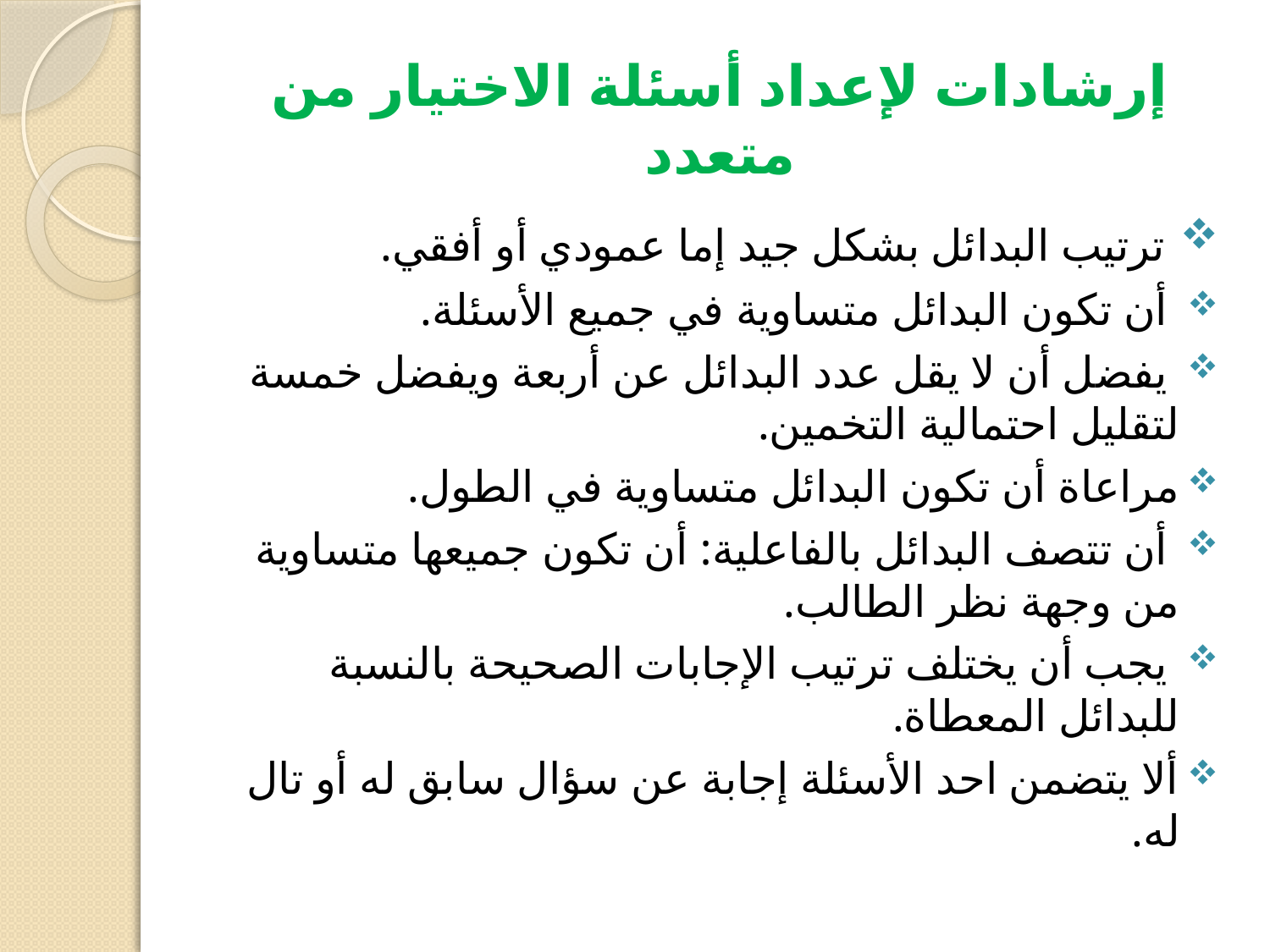

# إرشادات لإعداد أسئلة الاختيار من متعدد
 ترتيب البدائل بشكل جيد إما عمودي أو أفقي.
 أن تكون البدائل متساوية في جميع الأسئلة.
 يفضل أن لا يقل عدد البدائل عن أربعة ويفضل خمسة لتقليل احتمالية التخمين.
مراعاة أن تكون البدائل متساوية في الطول.
 أن تتصف البدائل بالفاعلية: أن تكون جميعها متساوية من وجهة نظر الطالب.
 يجب أن يختلف ترتيب الإجابات الصحيحة بالنسبة للبدائل المعطاة.
ألا يتضمن احد الأسئلة إجابة عن سؤال سابق له أو تال له.